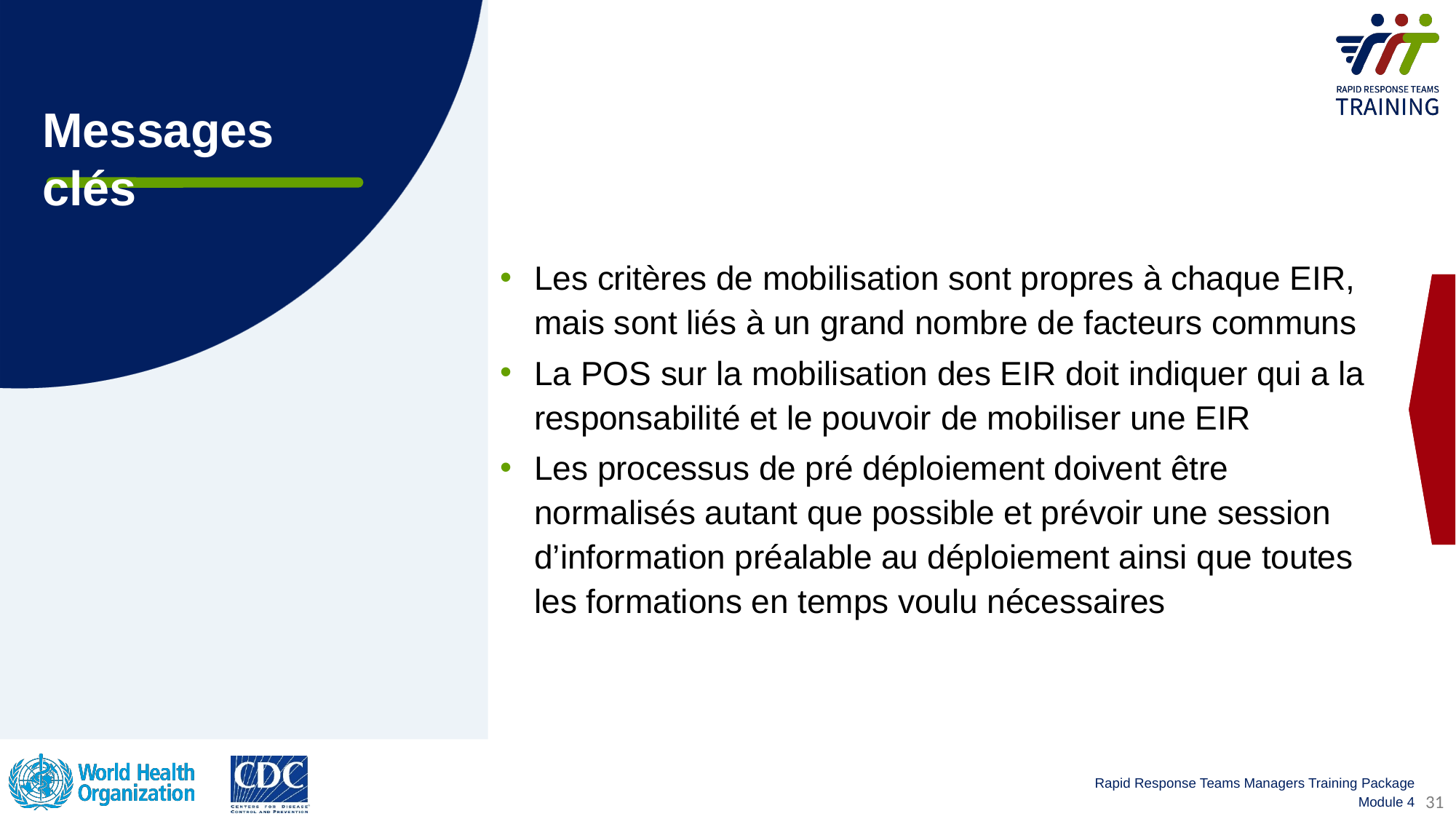

Messages clés

Les critères de mobilisation sont propres à chaque EIR, mais sont liés à un grand nombre de facteurs communs
La POS sur la mobilisation des EIR doit indiquer qui a la responsabilité et le pouvoir de mobiliser une EIR
Les processus de pré déploiement doivent être normalisés autant que possible et prévoir une session d’information préalable au déploiement ainsi que toutes les formations en temps voulu nécessaires

31